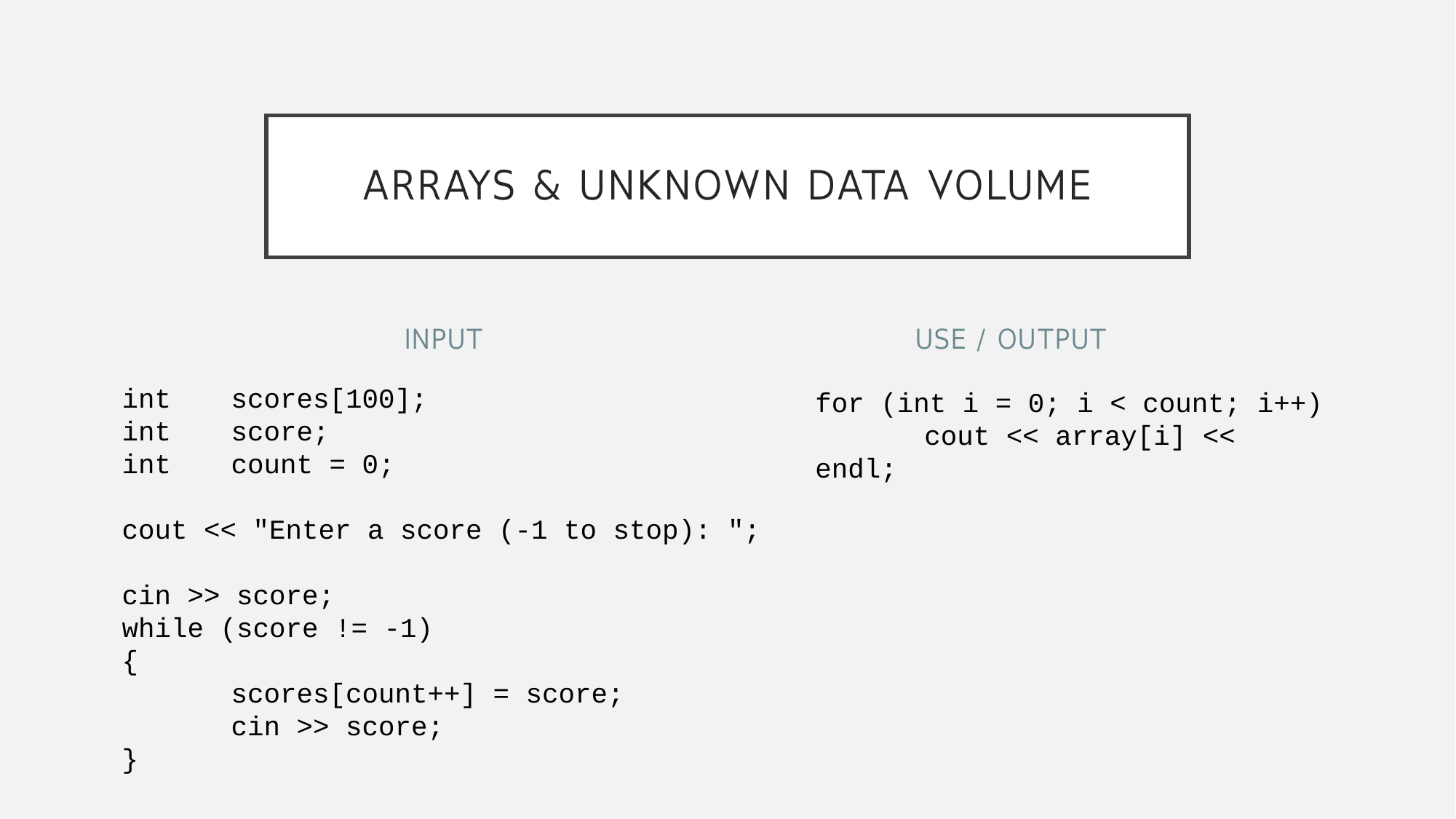

# Arrays & Unknown Data volume
Input
Use / Output
int	scores[100];
int	score;
int	count = 0;

cout << "Enter a score (-1 to stop): ";

cin >> score;
while (score != -1)
{
	scores[count++] = score;
	cin >> score;
}
for (int i = 0; i < count; i++)
	cout << array[i] << endl;